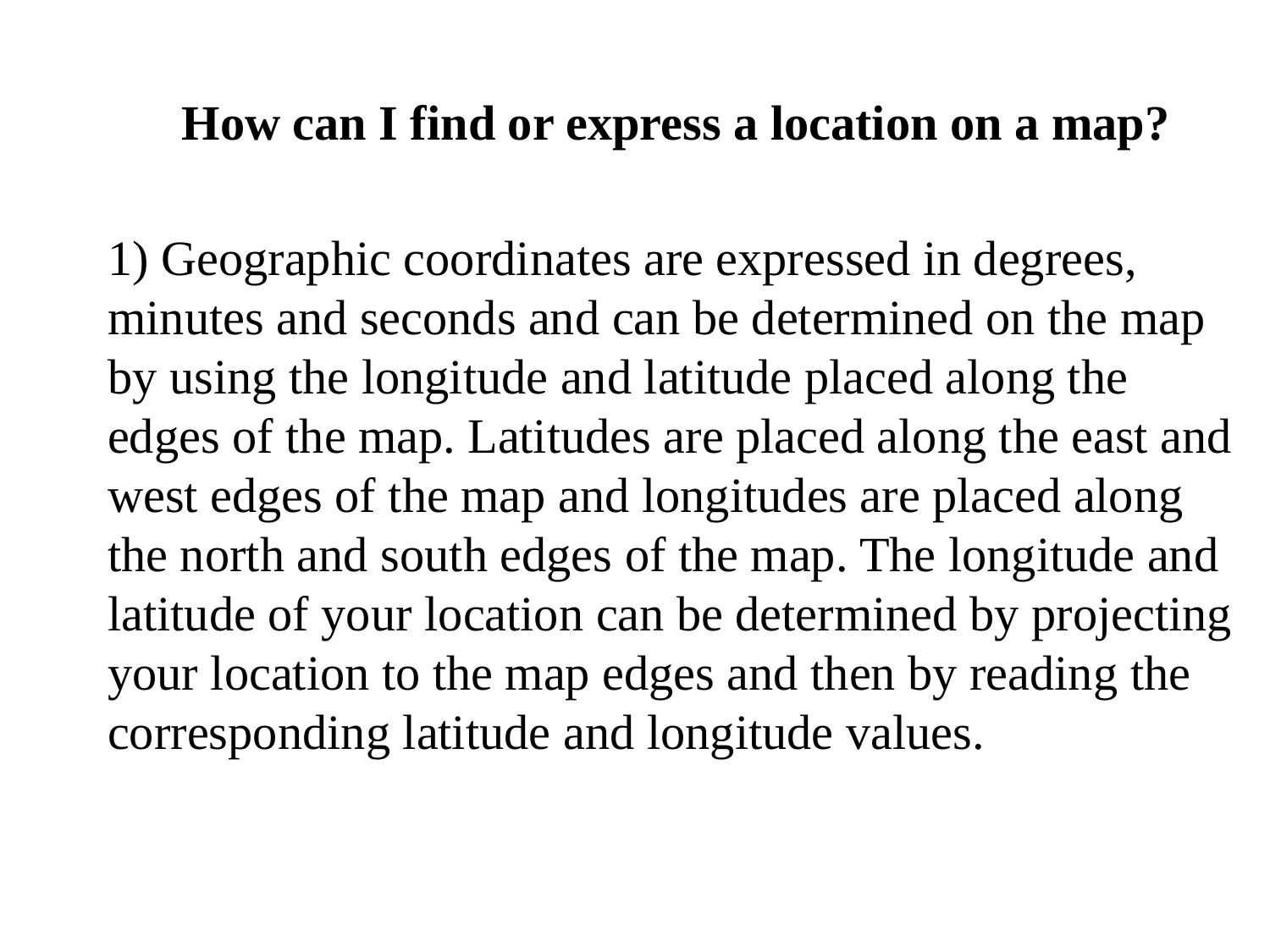

How can I find or express a location on a map?
1) Geographic coordinates are expressed in degrees, minutes and seconds and can be determined on the map by using the longitude and latitude placed along the edges of the map. Latitudes are placed along the east and west edges of the map and longitudes are placed along the north and south edges of the map. The longitude and latitude of your location can be determined by projecting your location to the map edges and then by reading the corresponding latitude and longitude values.